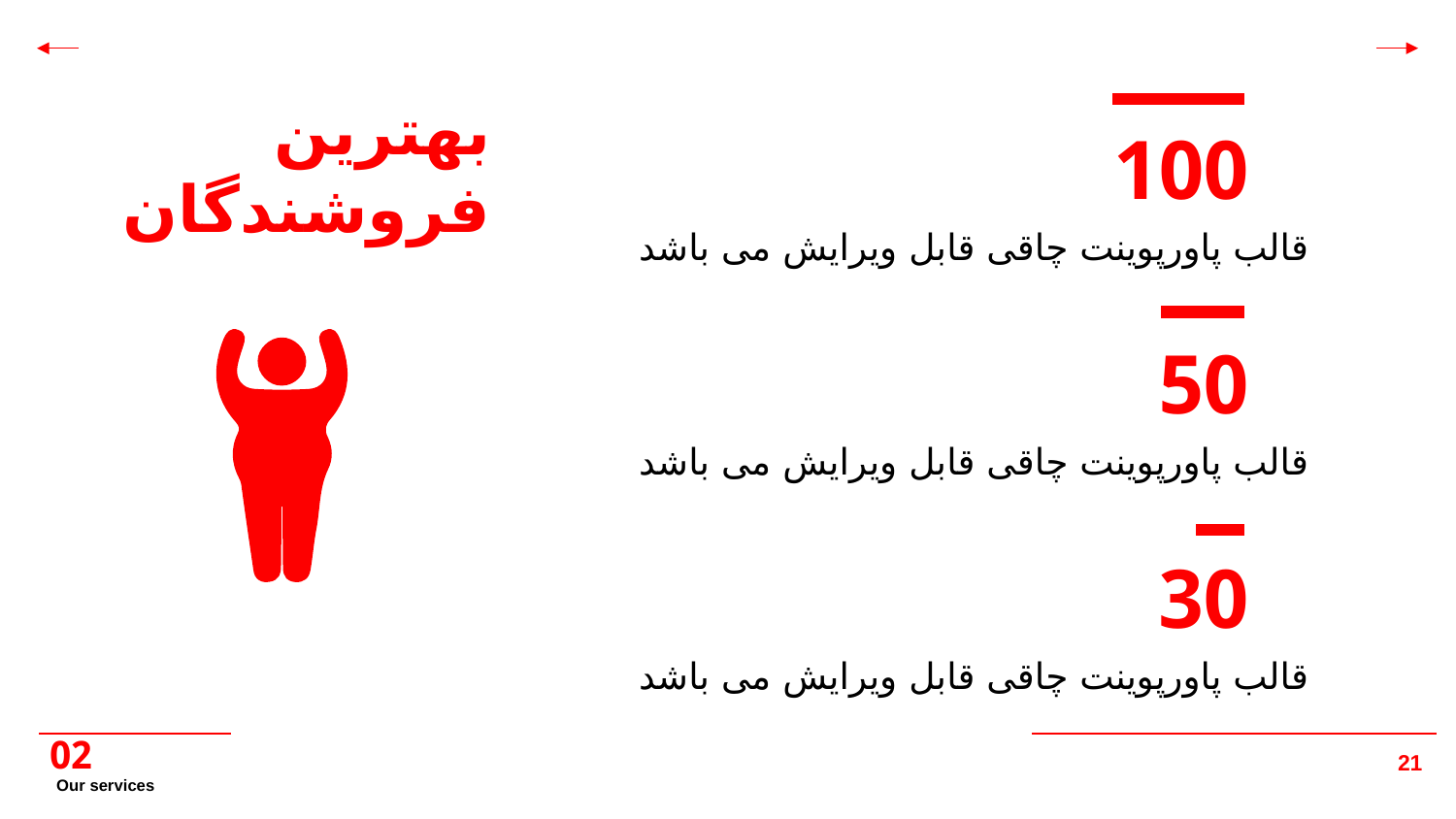

بهترین فروشندگان
100
قالب پاورپوینت چاقی قابل ویرایش می باشد

50
قالب پاورپوینت چاقی قابل ویرایش می باشد
30
قالب پاورپوینت چاقی قابل ویرایش می باشد
02
# Our services